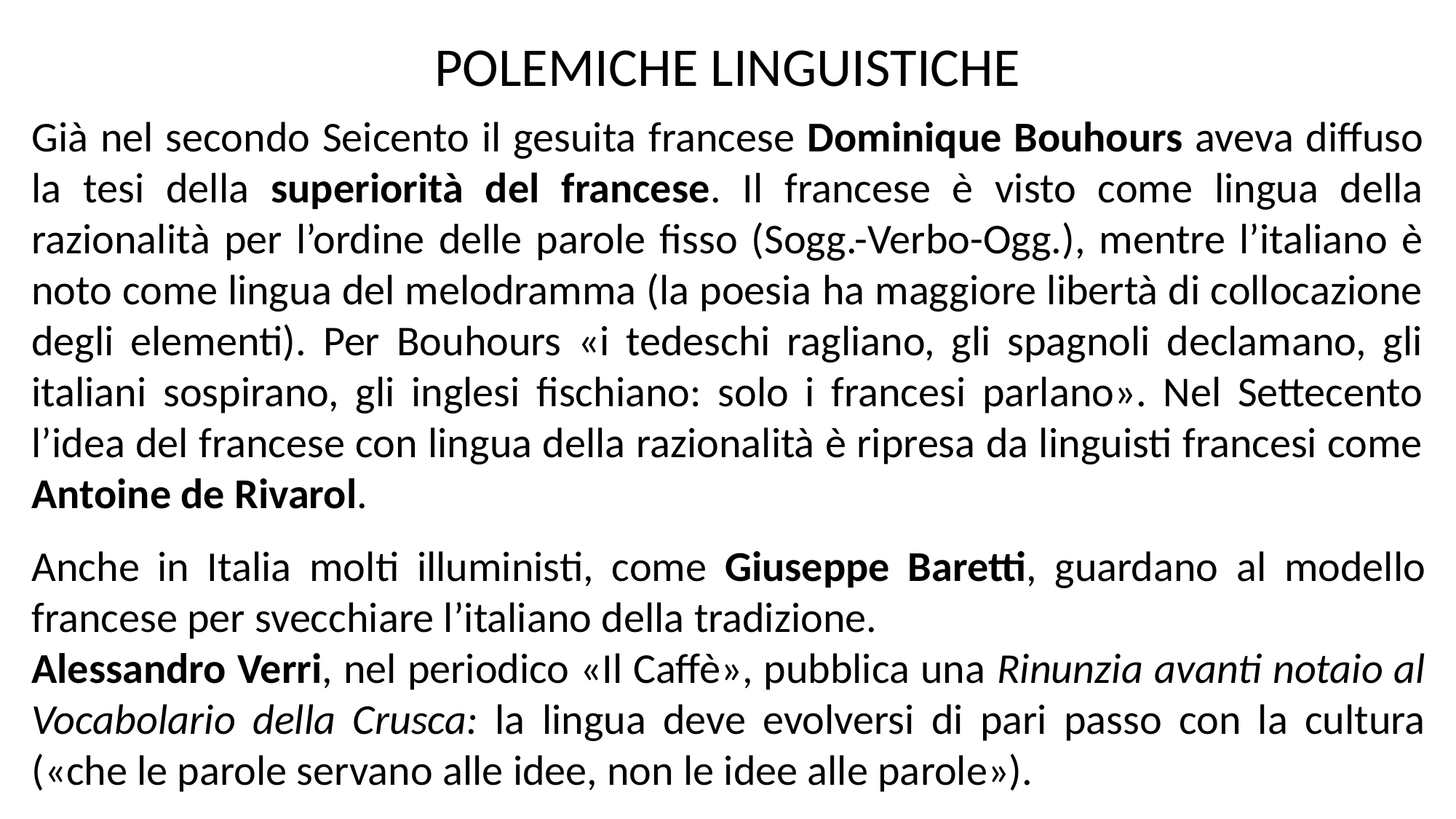

POLEMICHE LINGUISTICHE
Già nel secondo Seicento il gesuita francese Dominique Bouhours aveva diffuso la tesi della superiorità del francese. Il francese è visto come lingua della razionalità per l’ordine delle parole fisso (Sogg.-Verbo-Ogg.), mentre l’italiano è noto come lingua del melodramma (la poesia ha maggiore libertà di collocazione degli elementi). Per Bouhours «i tedeschi ragliano, gli spagnoli declamano, gli italiani sospirano, gli inglesi fischiano: solo i francesi parlano». Nel Settecento l’idea del francese con lingua della razionalità è ripresa da linguisti francesi come Antoine de Rivarol.
Anche in Italia molti illuministi, come Giuseppe Baretti, guardano al modello francese per svecchiare l’italiano della tradizione.
Alessandro Verri, nel periodico «Il Caffè», pubblica una Rinunzia avanti notaio al Vocabolario della Crusca: la lingua deve evolversi di pari passo con la cultura («che le parole servano alle idee, non le idee alle parole»).